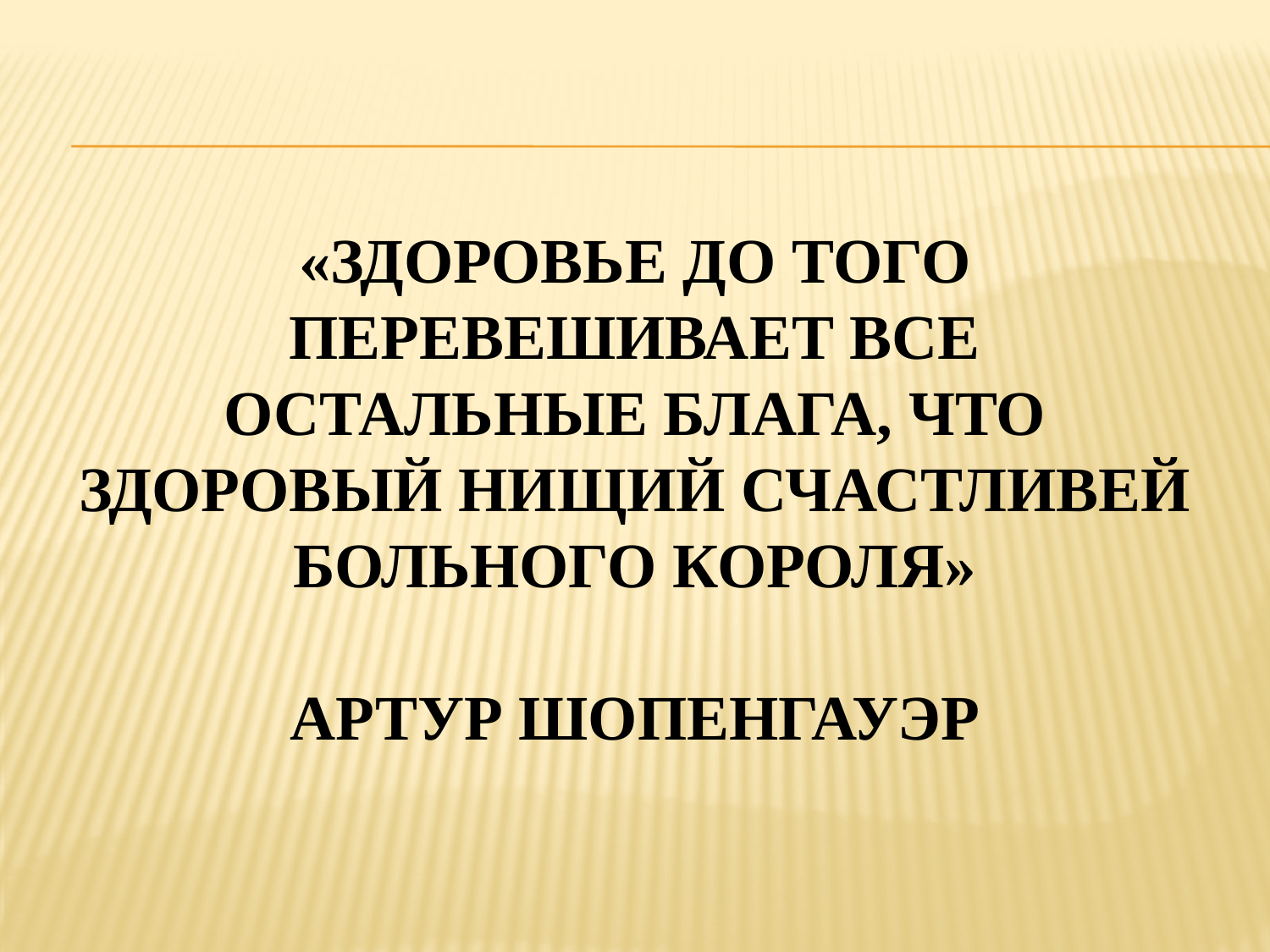

# «Здоровье до того перевешивает все остальные блага, что здоровый нищий счастливей больного короля» Артур Шопенгауэр